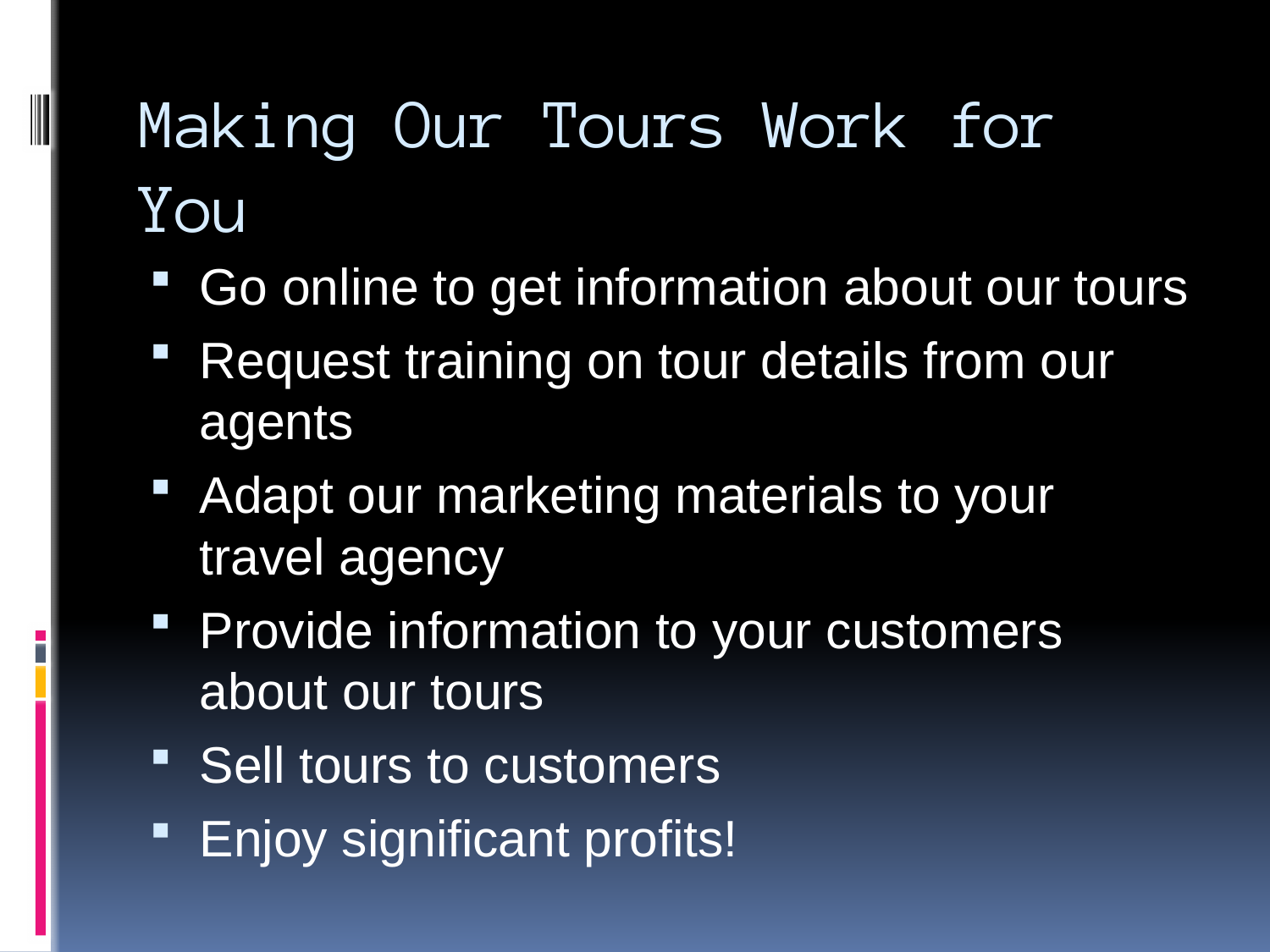

# Making Our Tours Work for You
Go online to get information about our tours
Request training on tour details from our agents
Adapt our marketing materials to your travel agency
Provide information to your customers about our tours
Sell tours to customers
Enjoy significant profits!